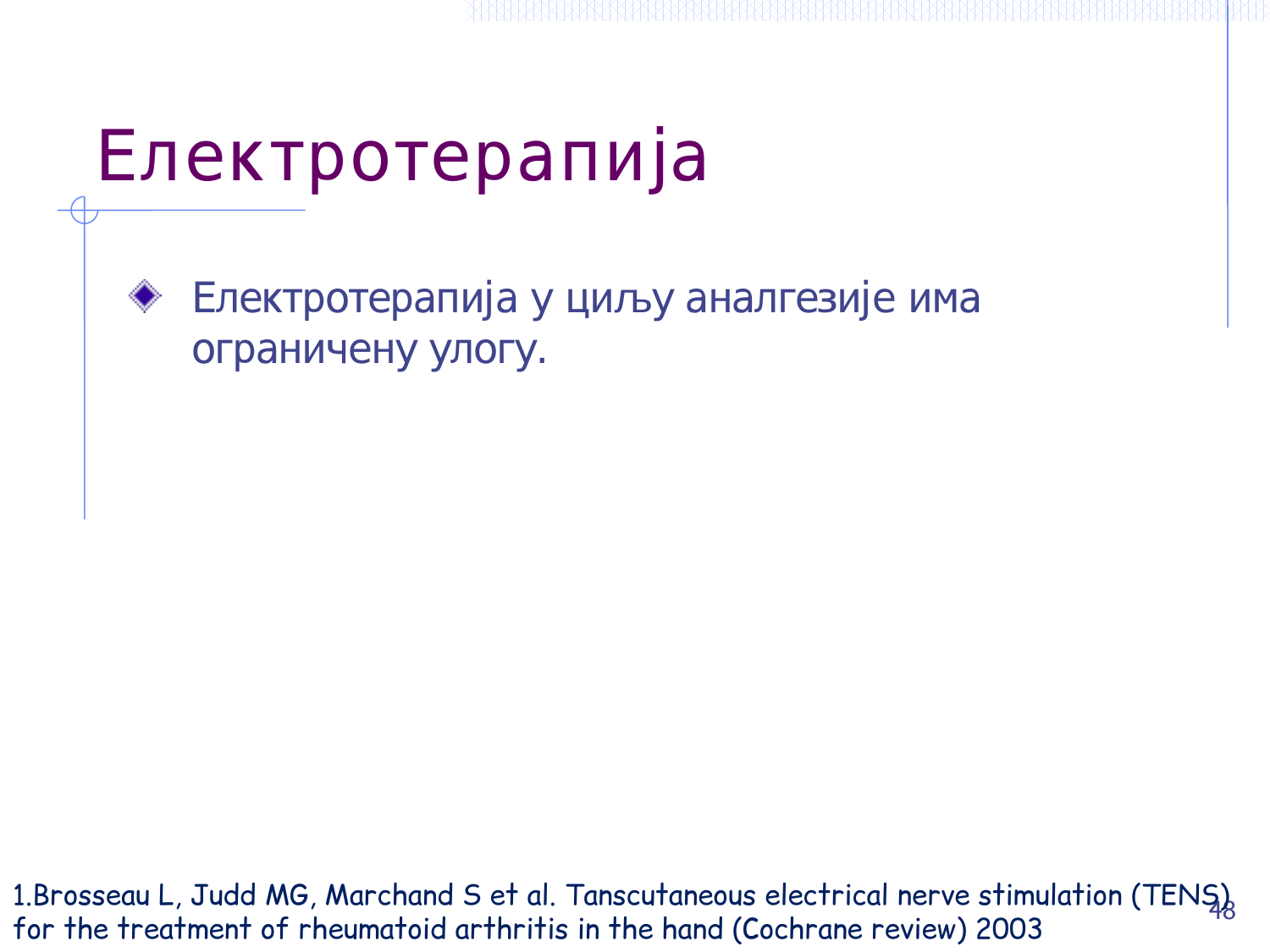

# Електротерапија
Електротерапија у циљу аналгезије има ограничену улогу.
48
1.Brosseau L, Judd MG, Marchand S et al. Tanscutaneous electrical nerve stimulation (TENS) for the treatment of rheumatoid arthritis in the hand (Cochrane review) 2003